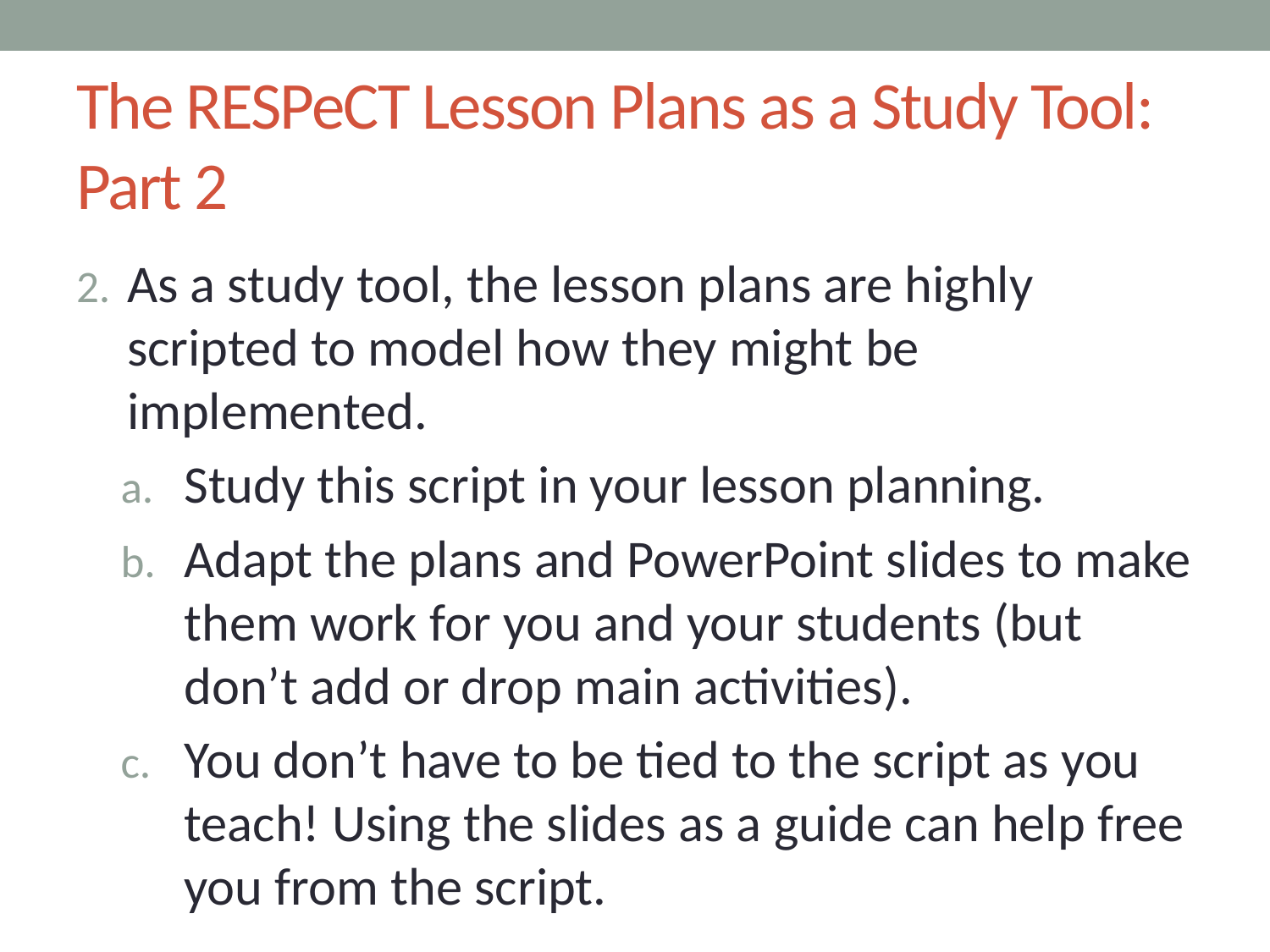

# The RESPeCT Lesson Plans as a Study Tool: Part 2
As a study tool, the lesson plans are highly scripted to model how they might be implemented.
Study this script in your lesson planning.
Adapt the plans and PowerPoint slides to make them work for you and your students (but don’t add or drop main activities).
You don’t have to be tied to the script as you teach! Using the slides as a guide can help free you from the script.